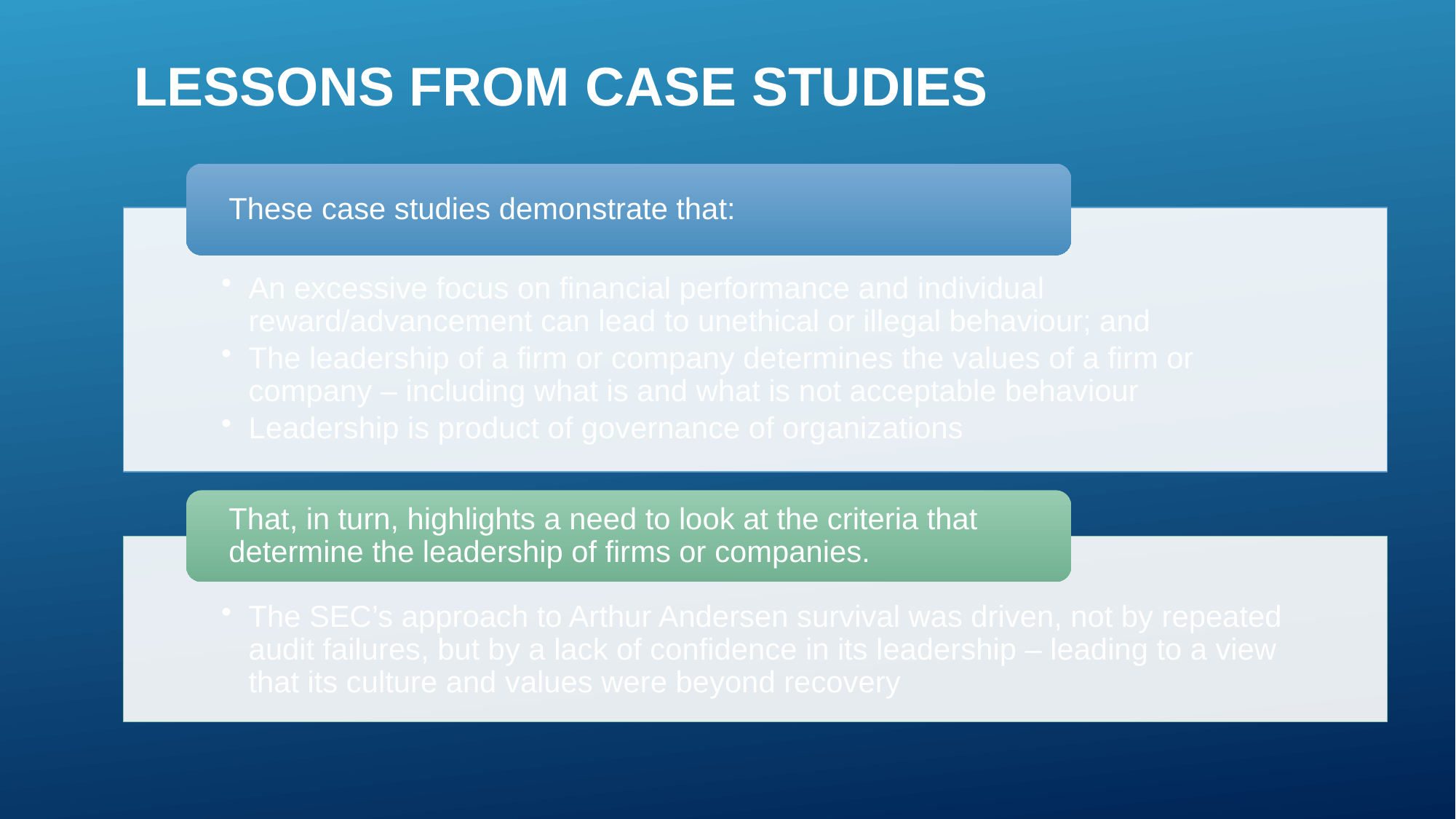

# Lessons from Case Studies
An excessive focus on financial performance and individual reward/advancement can lead to unethical or illegal behaviour; and
The leadership of a firm or company determines the values of a firm or company – including what is and what is not acceptable behaviour
Leadership is product of governance of organizations
These case studies demonstrate that:
The SEC’s approach to Arthur Andersen survival was driven, not by repeated audit failures, but by a lack of confidence in its leadership – leading to a view that its culture and values were beyond recovery
That, in turn, highlights a need to look at the criteria that determine the leadership of firms or companies.